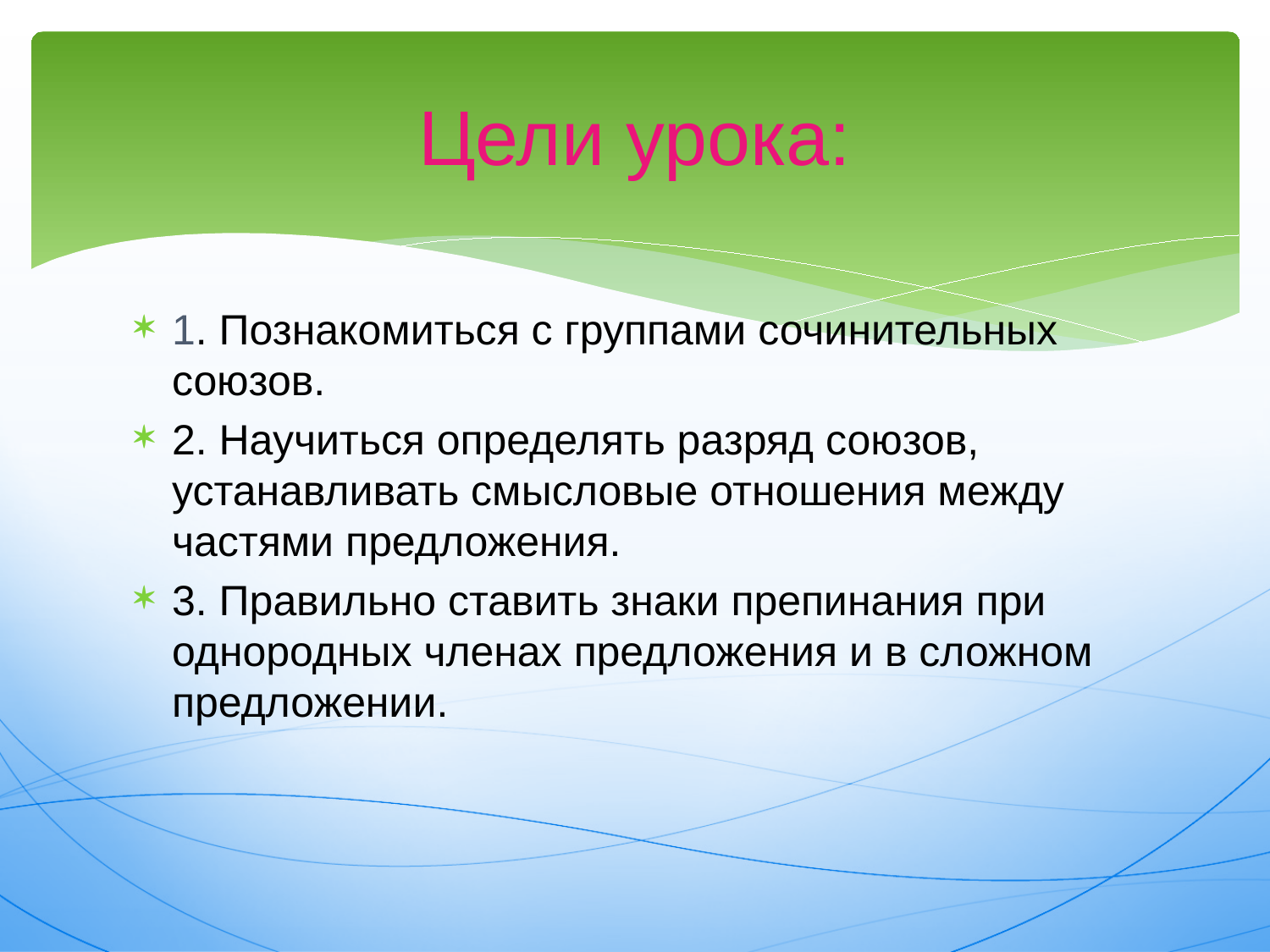

# Цели урока:
1. Познакомиться с группами сочинительных союзов.
2. Научиться определять разряд союзов, устанавливать смысловые отношения между частями предложения.
3. Правильно ставить знаки препинания при однородных членах предложения и в сложном предложении.